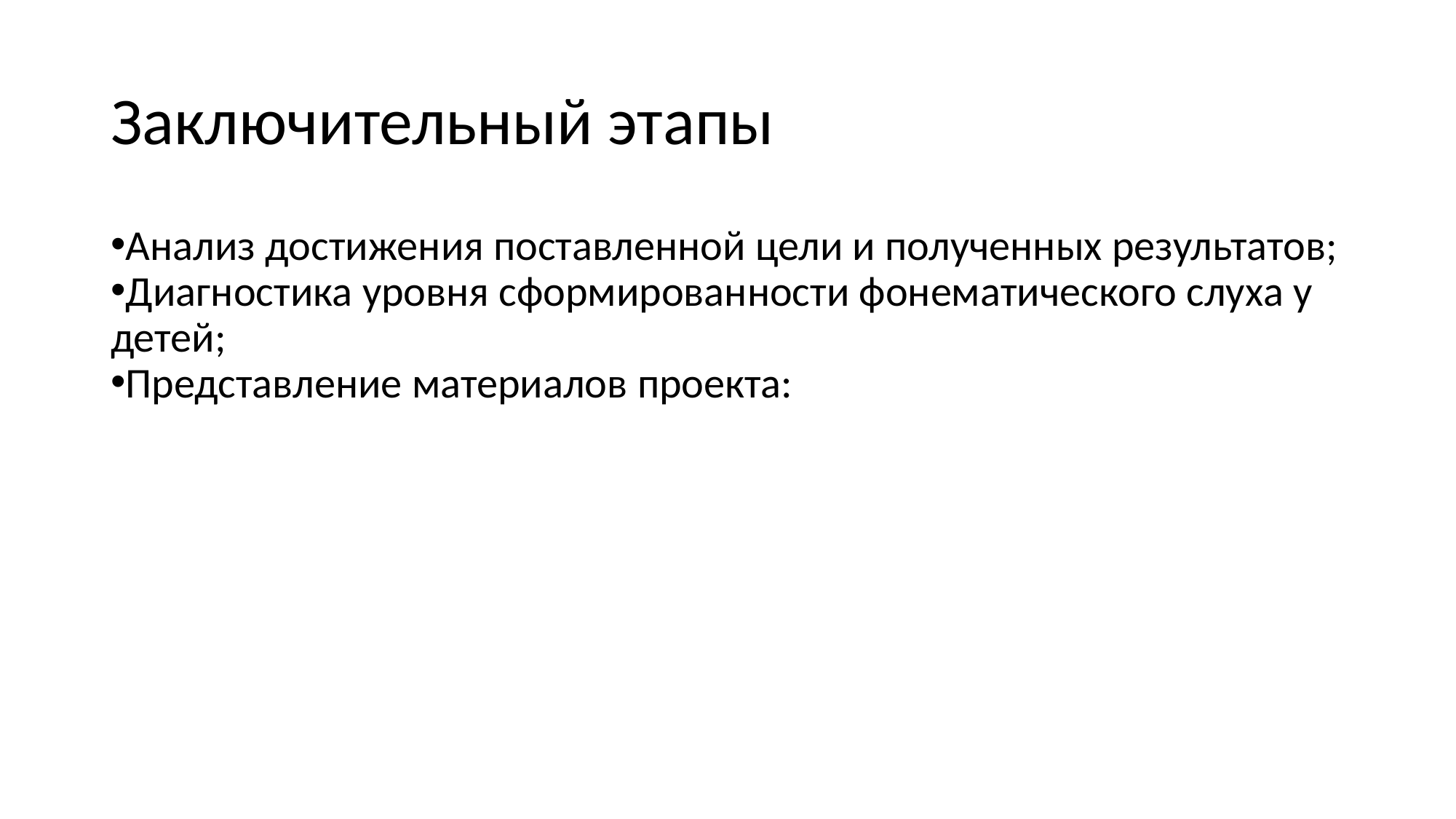

Заключительный этапы
Анализ достижения поставленной цели и полученных результатов;
Диагностика уровня сформированности фонематического слуха у детей;
Представление материалов проекта: